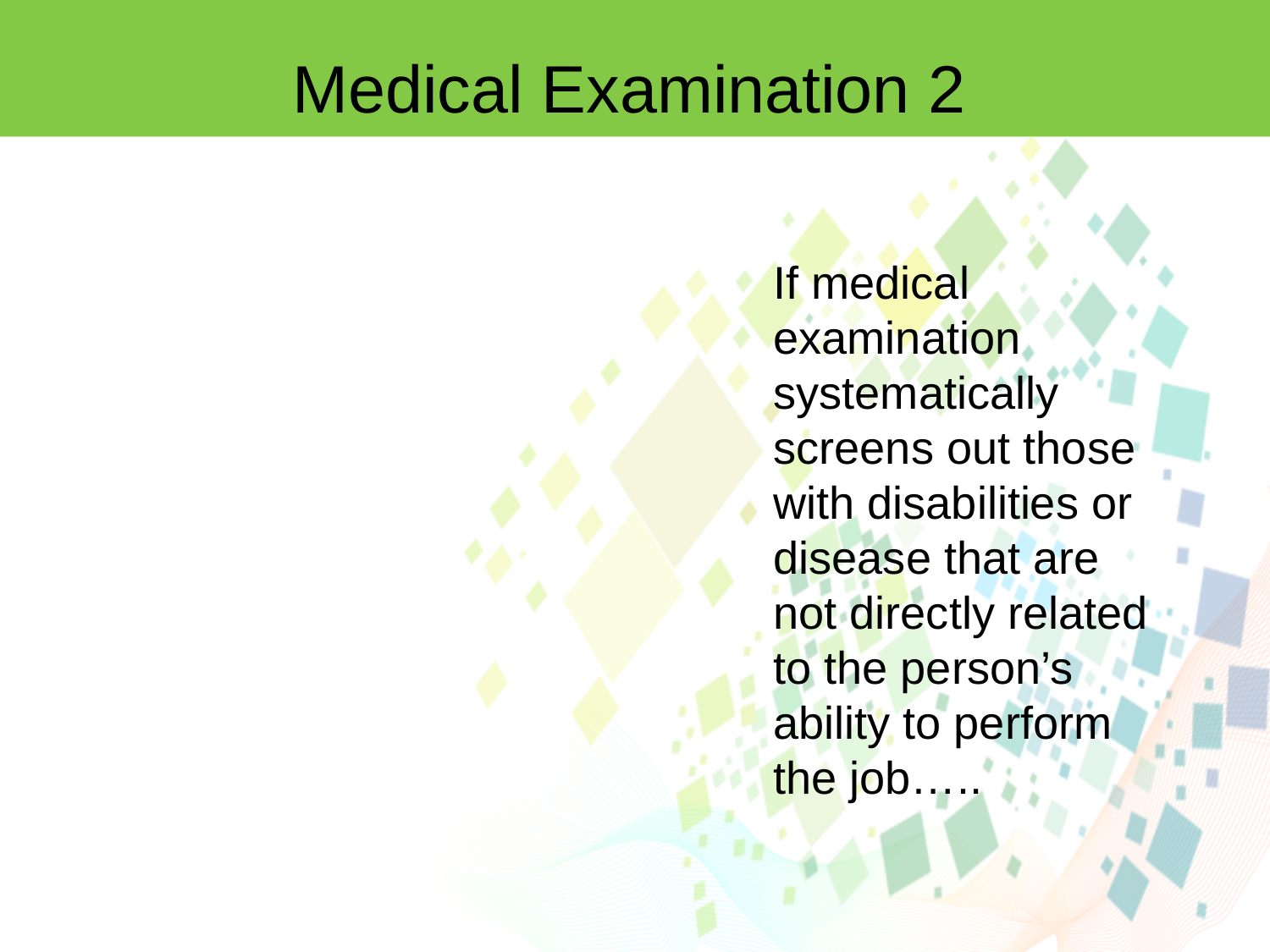

Medical Examination 2
If medical examination systematically screens out those with disabilities or disease that are not directly related to the person’s ability to perform the job…..